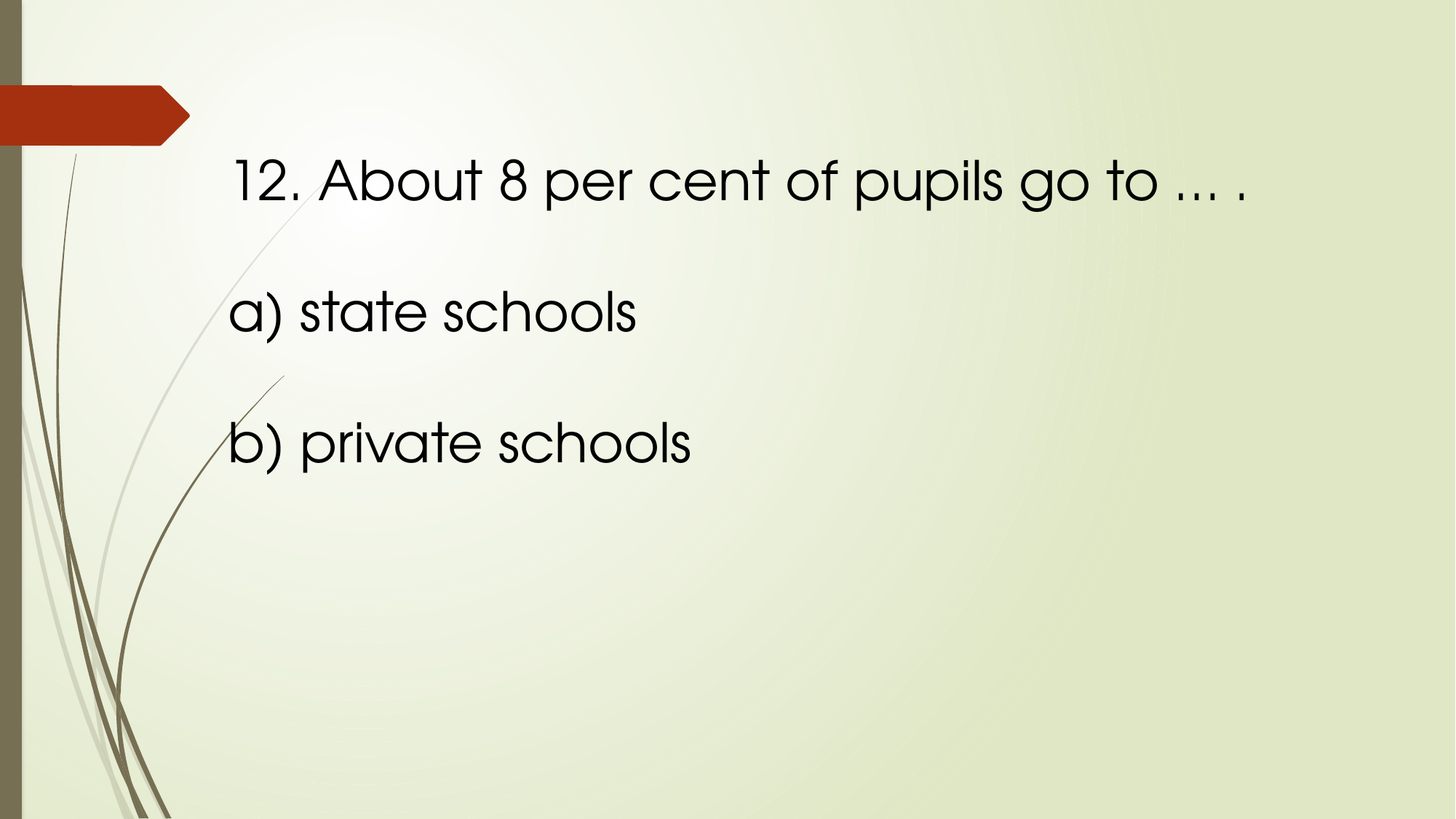

12. About 8 per cent of pupils go to … .

a) state schools

b) private schools